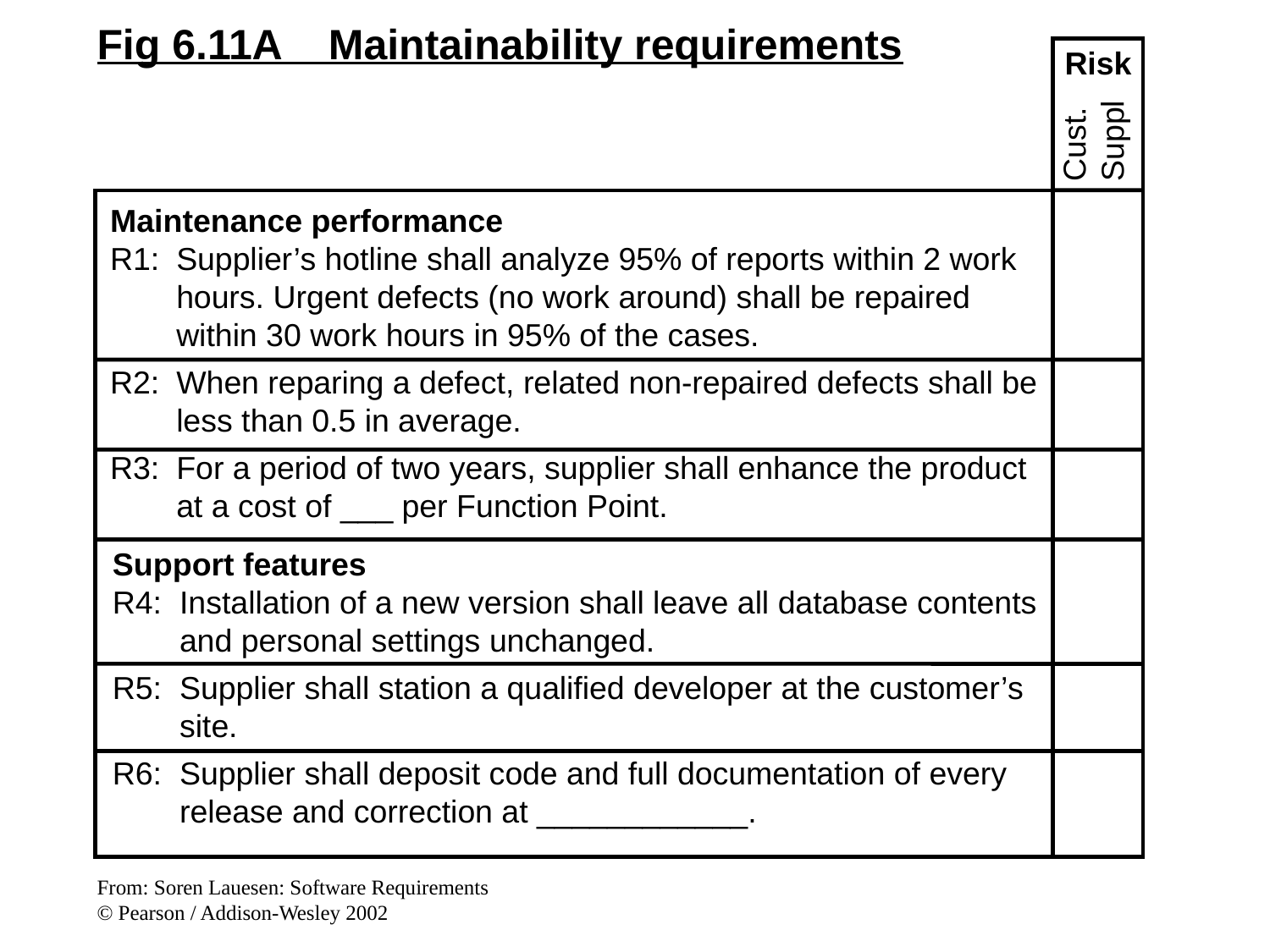

Fig 6.11A    Maintainability requirements
Risk
Cust.
Suppl

Maintenance performance
R1:	Supplier’s hotline shall analyze 95% of reports within 2 work hours. Urgent defects (no work around) shall be repaired within 30 work hours in 95% of the cases.
R2:	When reparing a defect, related non-repaired defects shall be less than 0.5 in average.
R3:	For a period of two years, supplier shall enhance the product at a cost of ___ per Function Point.

Support features
R4:	Installation of a new version shall leave all database contents and personal settings unchanged.
R5:	Supplier shall station a qualified developer at the customer’s site.
R6:	Supplier shall deposit code and full documentation of every release and correction at ____________.

From: Soren Lauesen: Software Requirements
© Pearson / Addison-Wesley 2002